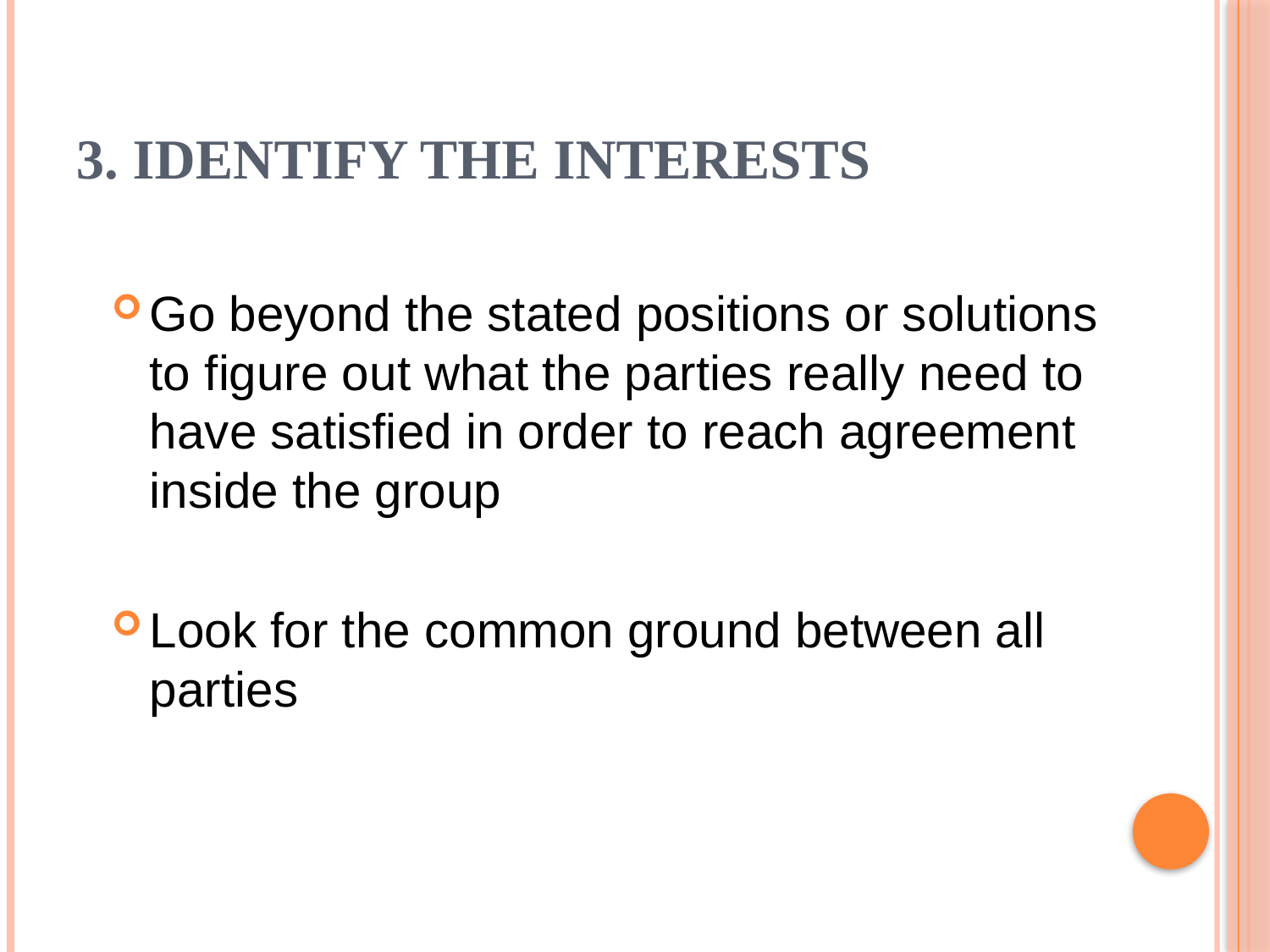

# 3. Identify the Interests
Go beyond the stated positions or solutions to figure out what the parties really need to have satisfied in order to reach agreement inside the group

Look for the common ground between all parties